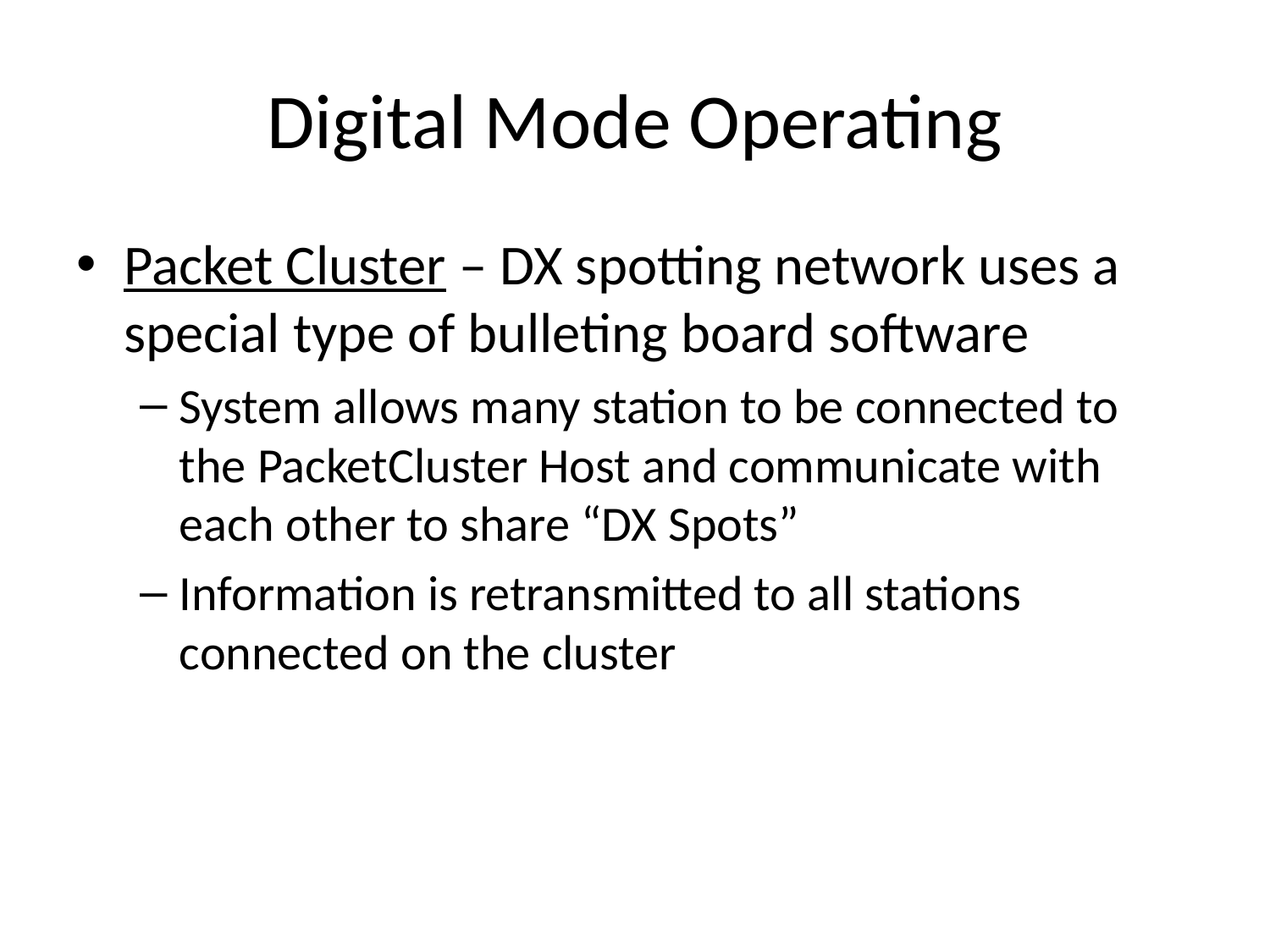

# Digital Mode Operating
Packet Cluster – DX spotting network uses a special type of bulleting board software
System allows many station to be connected to the PacketCluster Host and communicate with each other to share “DX Spots”
Information is retransmitted to all stations connected on the cluster